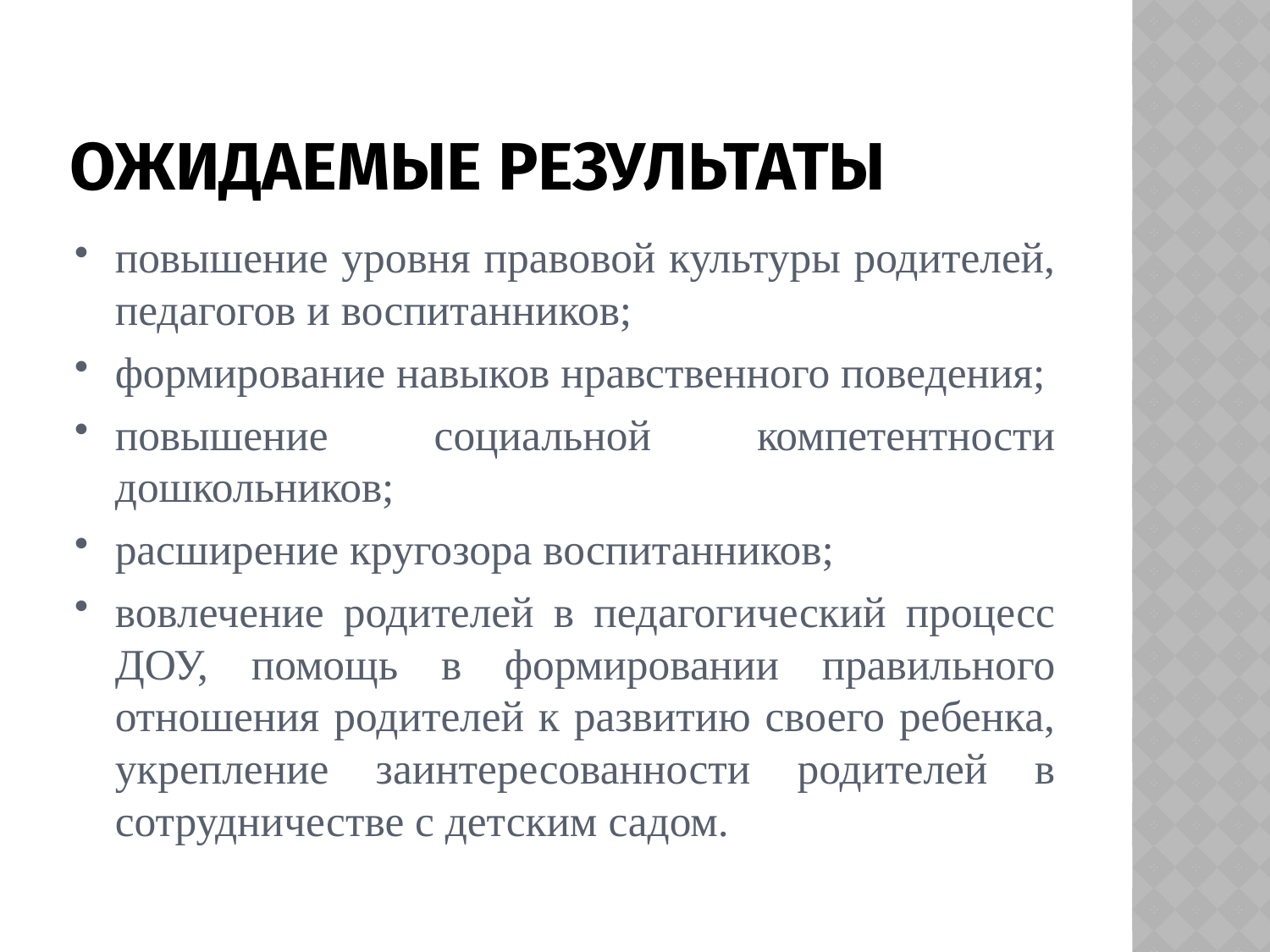

# Ожидаемые результаты
повышение уровня правовой культуры родителей, педагогов и воспитанников;
формирование навыков нравственного поведения;
повышение социальной компетентности дошкольников;
расширение кругозора воспитанников;
вовлечение родителей в педагогический процесс ДОУ, помощь в формировании правильного отношения родителей к развитию своего ребенка, укрепление заинтересованности родителей в сотрудничестве с детским садом.